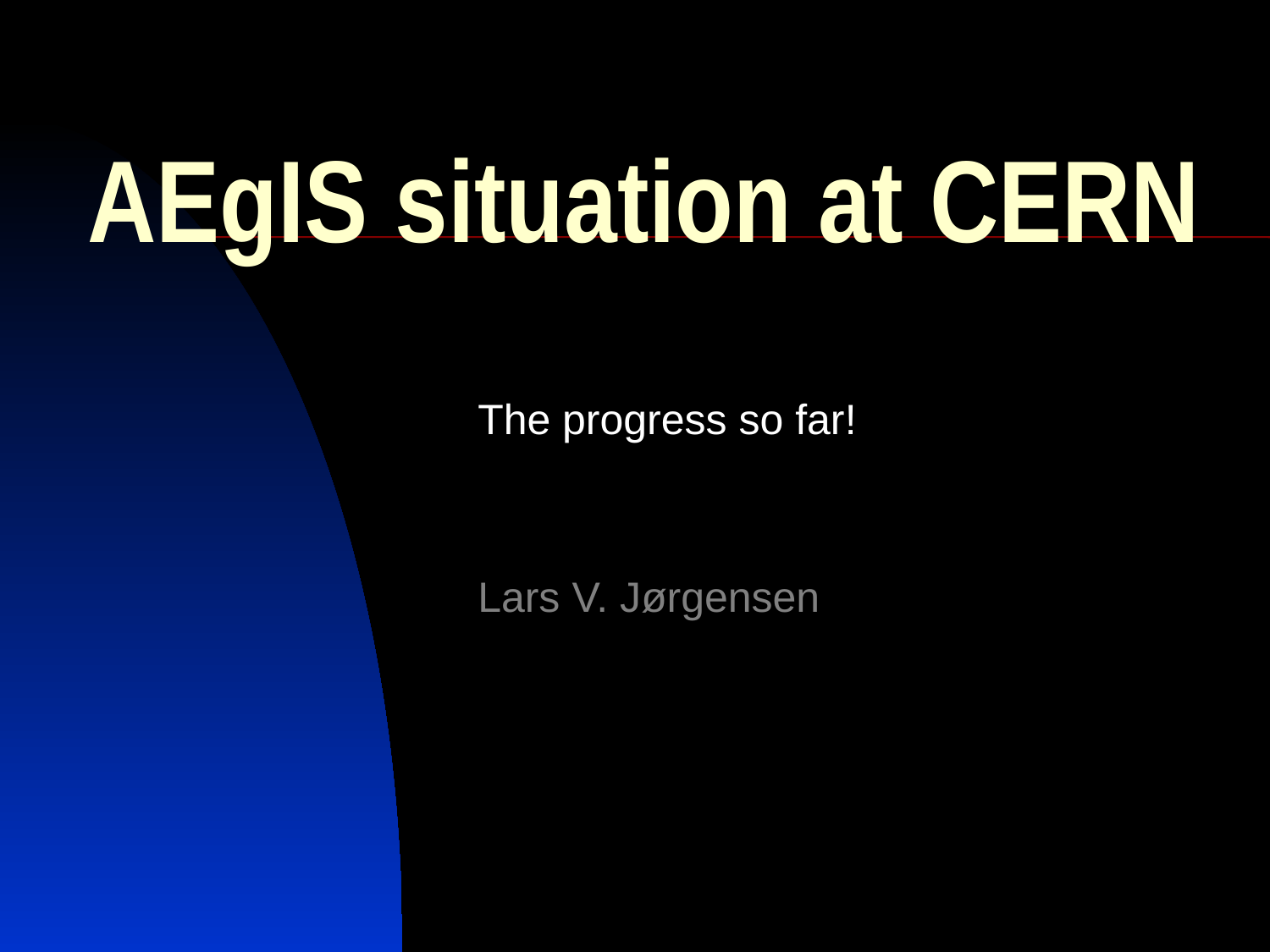

# AEgIS situation at CERN
The progress so far!

Lars V. Jørgensen